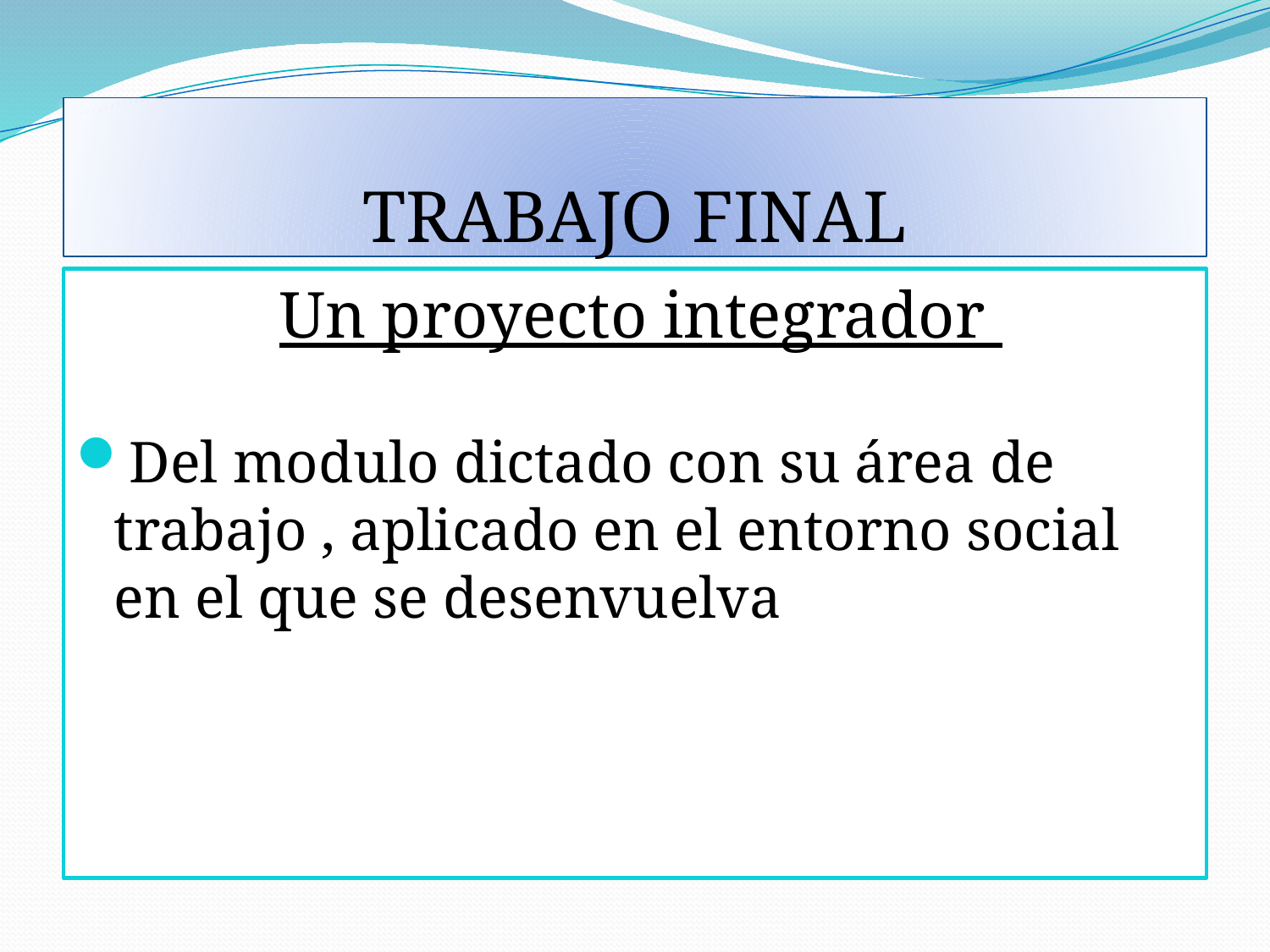

# TRABAJO FINAL
 Un proyecto integrador

Del modulo dictado con su área de trabajo , aplicado en el entorno social en el que se desenvuelva